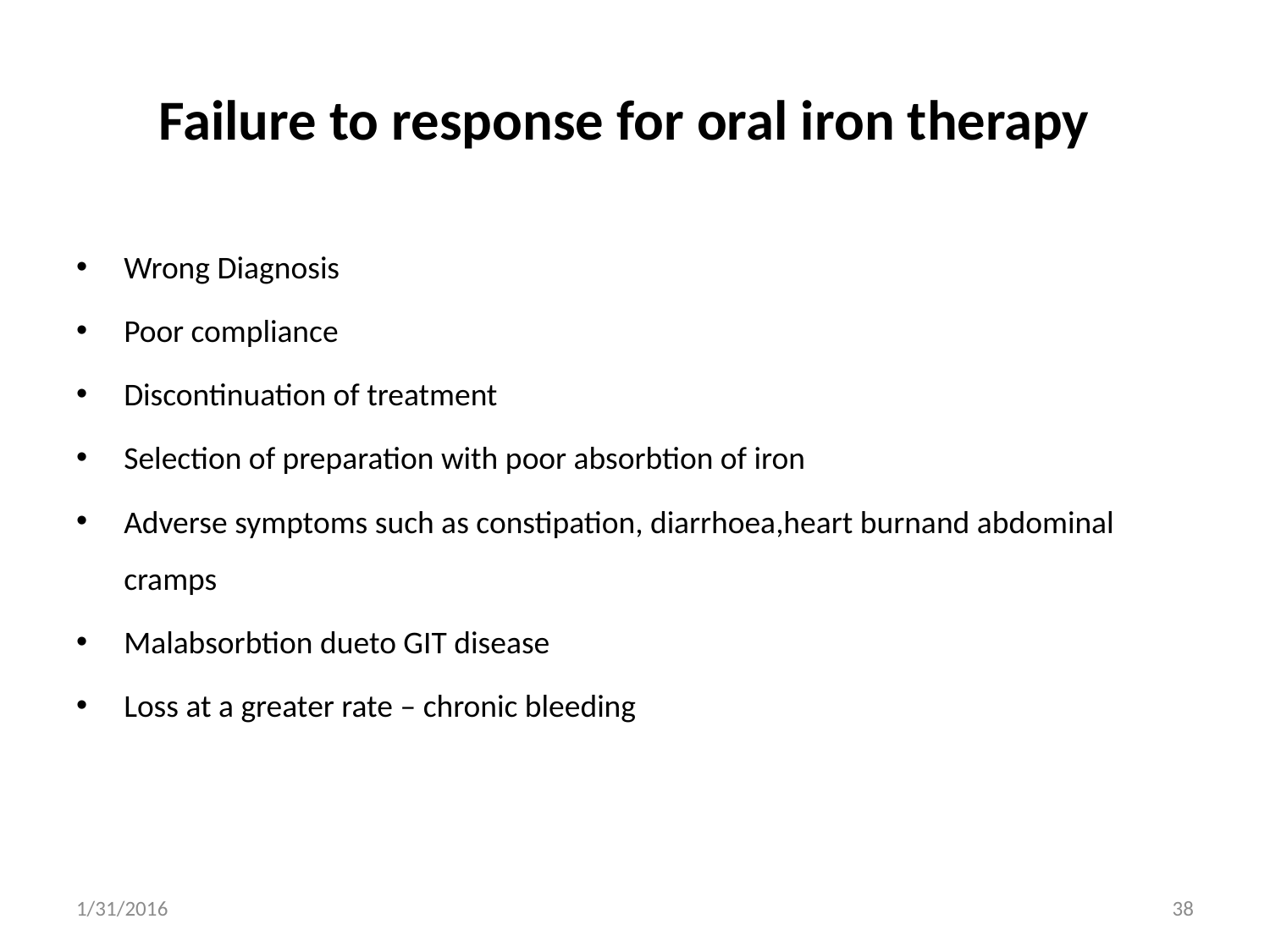

# Failure to response for oral iron therapy
Wrong Diagnosis
Poor compliance
Discontinuation of treatment
Selection of preparation with poor absorbtion of iron
Adverse symptoms such as constipation, diarrhoea,heart burnand abdominal cramps
Malabsorbtion dueto GIT disease
Loss at a greater rate – chronic bleeding
1/31/2016
38